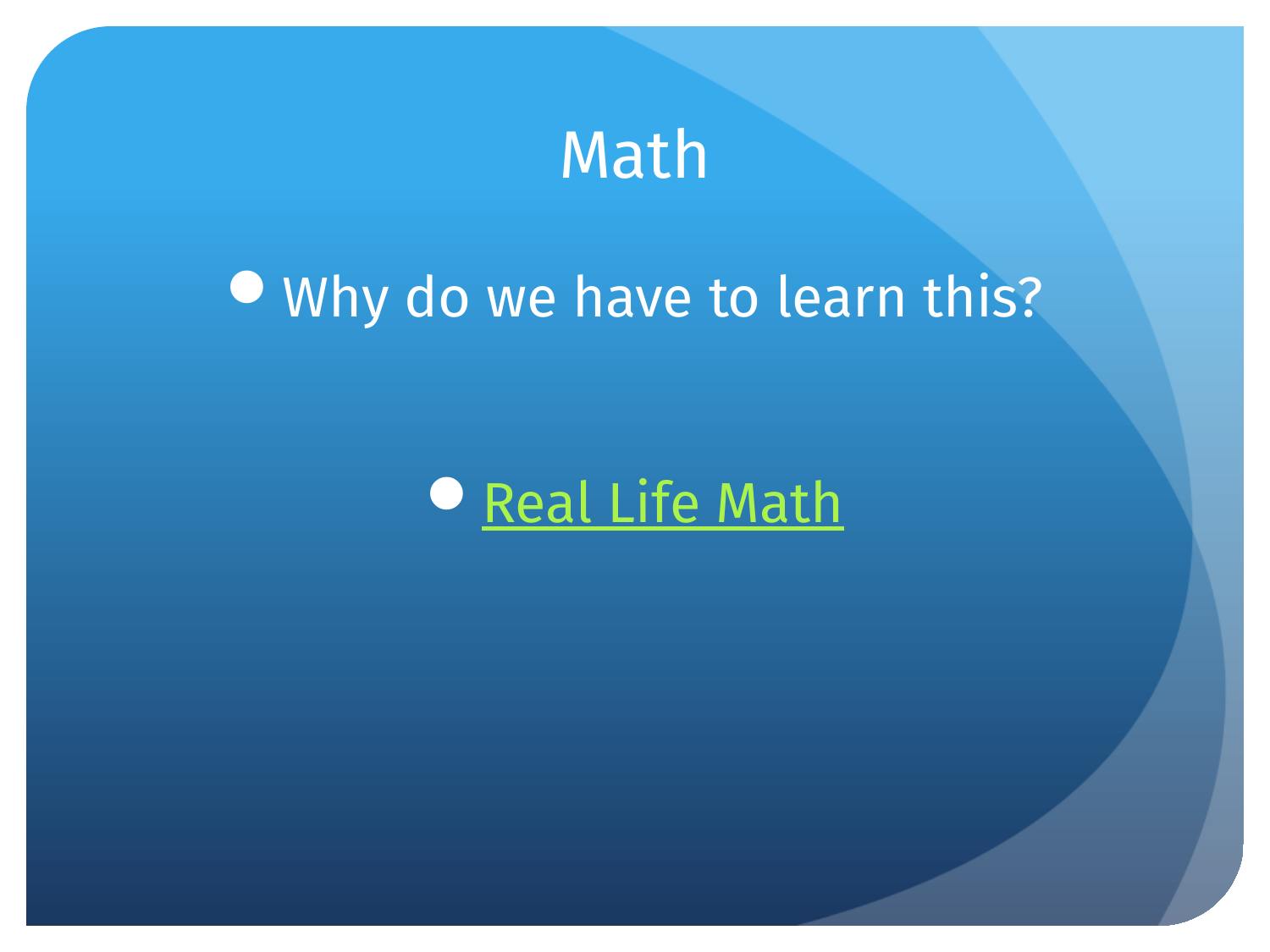

# Math
Why do we have to learn this?

Real Life Math